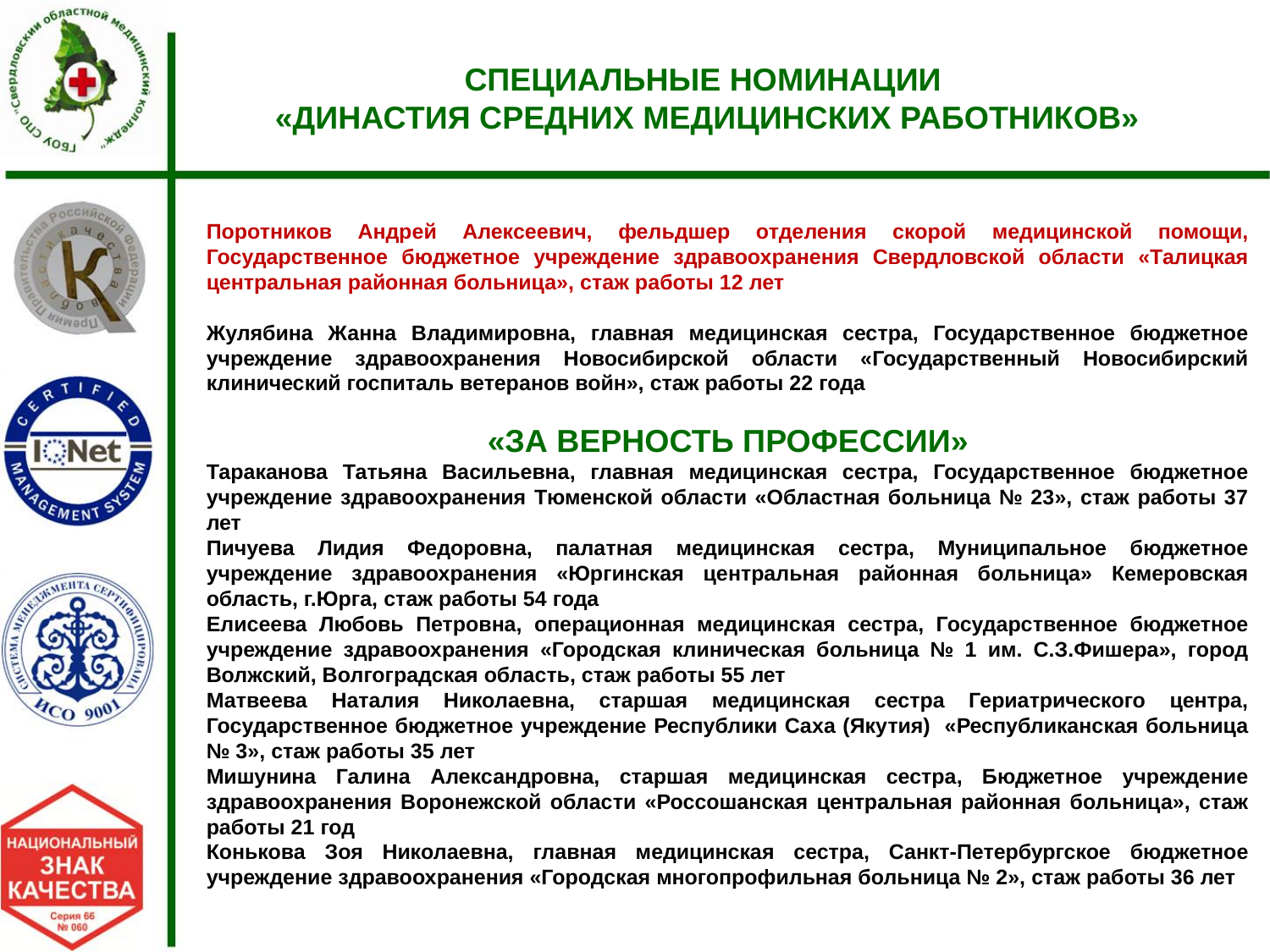

СПЕЦИАЛЬНЫЕ НОМИНАЦИИ
 «ДИНАСТИЯ СРЕДНИХ МЕДИЦИНСКИХ РАБОТНИКОВ»

Поротников Андрей Алексеевич, фельдшер отделения скорой медицинской помощи, Государственное бюджетное учреждение здравоохранения Свердловской области «Талицкая центральная районная больница», стаж работы 12 лет

Жулябина Жанна Владимировна, главная медицинская сестра, Государственное бюджетное учреждение здравоохранения Новосибирской области «Государственный Новосибирский клинический госпиталь ветеранов войн», стаж работы 22 года

«ЗА ВЕРНОСТЬ ПРОФЕССИИ»
Тараканова Татьяна Васильевна, главная медицинская сестра, Государственное бюджетное учреждение здравоохранения Тюменской области «Областная больница № 23», стаж работы 37 лет
Пичуева Лидия Федоровна, палатная медицинская сестра, Муниципальное бюджетное учреждение здравоохранения «Юргинская центральная районная больница» Кемеровская область, г.Юрга, стаж работы 54 года
Елисеева Любовь Петровна, операционная медицинская сестра, Государственное бюджетное учреждение здравоохранения «Городская клиническая больница № 1 им. С.З.Фишера», город Волжский, Волгоградская область, стаж работы 55 лет
Матвеева Наталия Николаевна, старшая медицинская сестра Гериатрического центра, Государственное бюджетное учреждение Республики Саха (Якутия)  «Республиканская больница № 3», стаж работы 35 лет
Мишунина Галина Александровна, старшая медицинская сестра, Бюджетное учреждение здравоохранения Воронежской области «Россошанская центральная районная больница», стаж работы 21 год
Конькова Зоя Николаевна, главная медицинская сестра, Санкт-Петербургское бюджетное учреждение здравоохранения «Городская многопрофильная больница № 2», стаж работы 36 лет